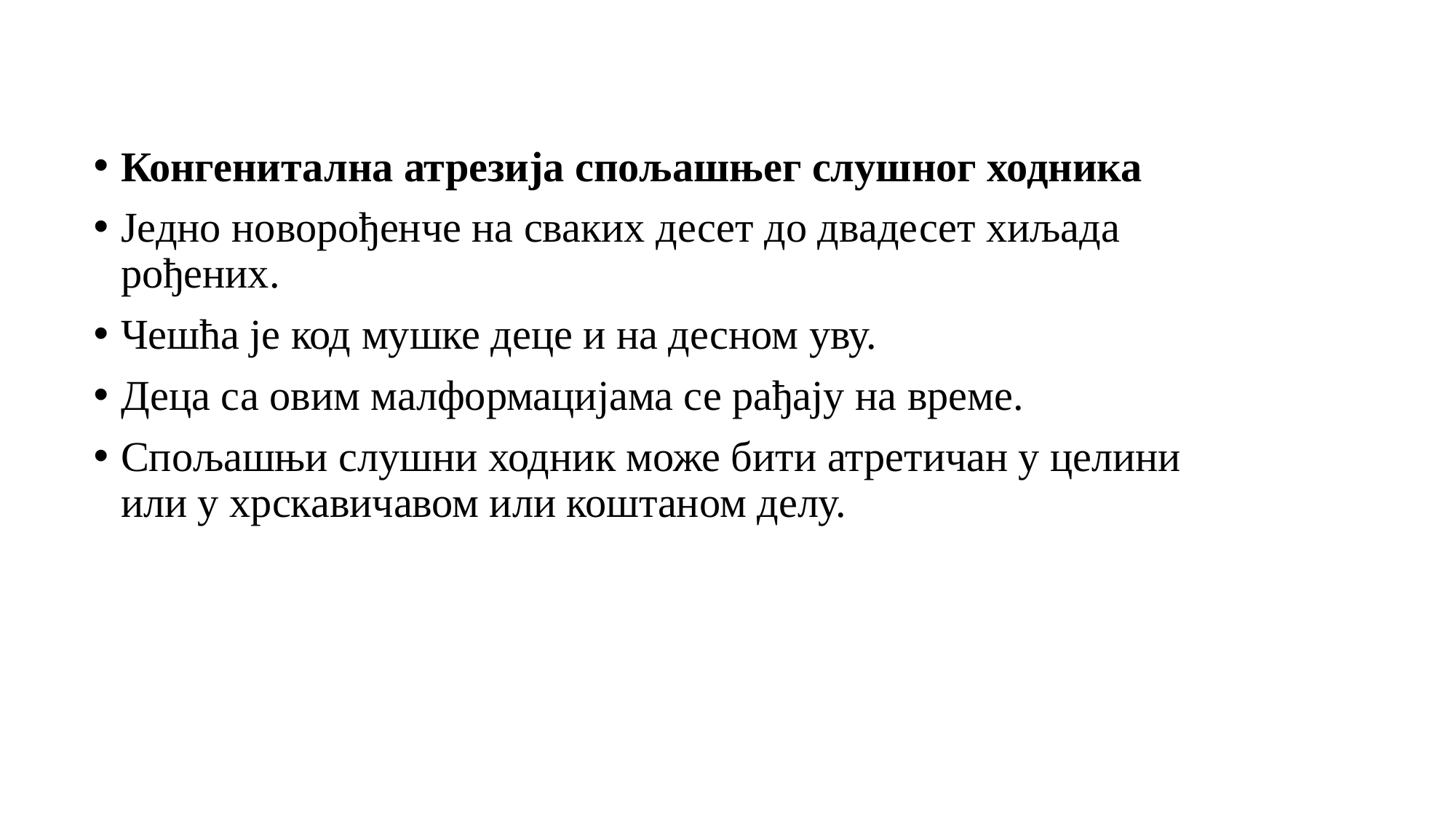

Конгенитална атрезија спољашњег слушног ходника
Једно новорођенче на сваких десет до двадесет хиљада рођених.
Чешћа је код мушке деце и на десном уву.
Деца са овим малформацијама се рађају на време.
Спољашњи слушни ходник може бити атретичан у целини или у хрскавичавом или коштаном делу.